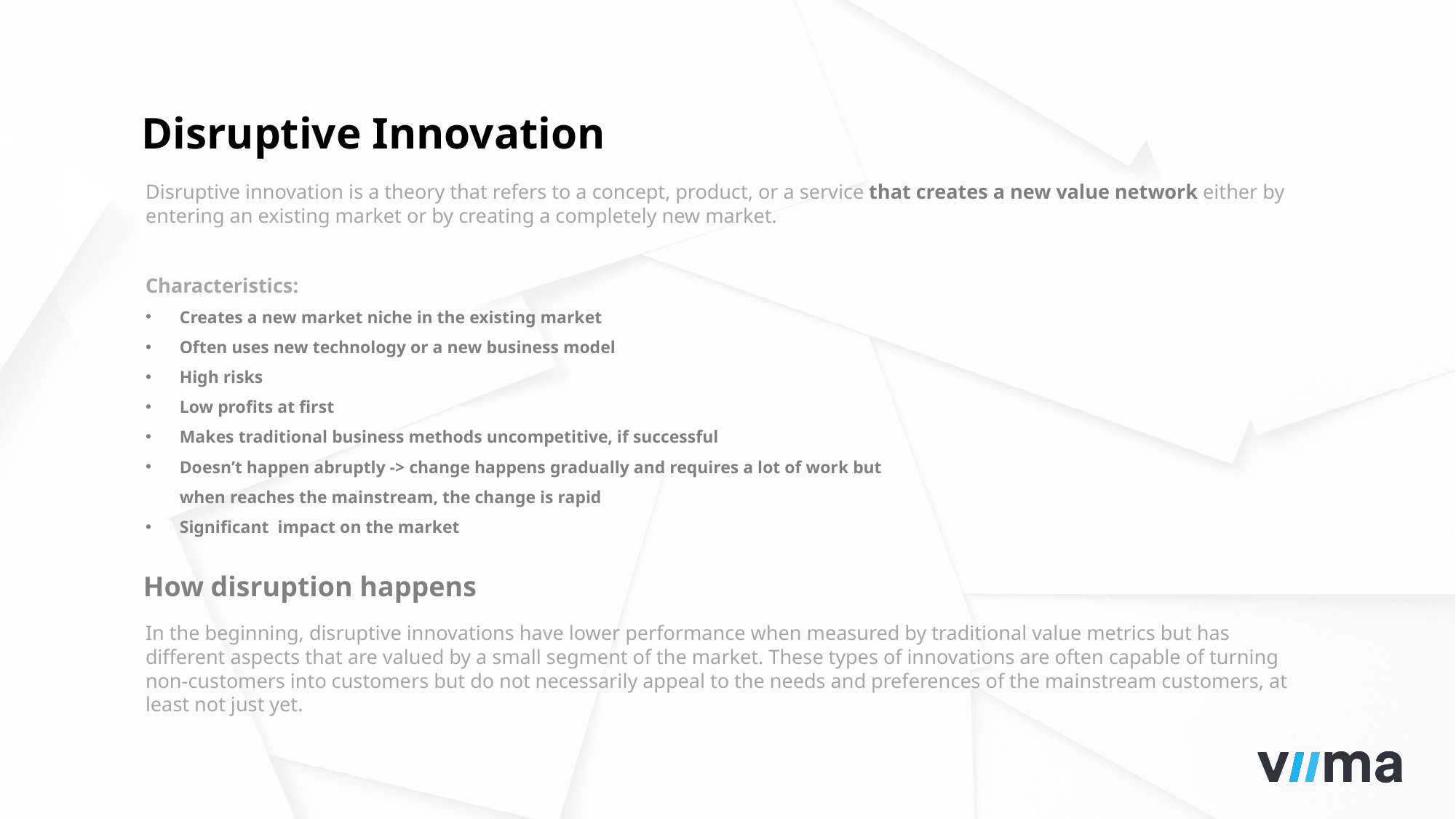

Disruptive Innovation
Disruptive innovation is a theory that refers to a concept, product, or a service that creates a new value network either by entering an existing market or by creating a completely new market.

Characteristics:
Creates a new market niche in the existing market
Often uses new technology or a new business model
High risks
Low profits at first
Makes traditional business methods uncompetitive, if successful
Doesn’t happen abruptly -> change happens gradually and requires a lot of work but when reaches the mainstream, the change is rapid
Significant  impact on the market
How disruption happens
In the beginning, disruptive innovations have lower performance when measured by traditional value metrics but has different aspects that are valued by a small segment of the market. These types of innovations are often capable of turning non-customers into customers but do not necessarily appeal to the needs and preferences of the mainstream customers, at least not just yet.